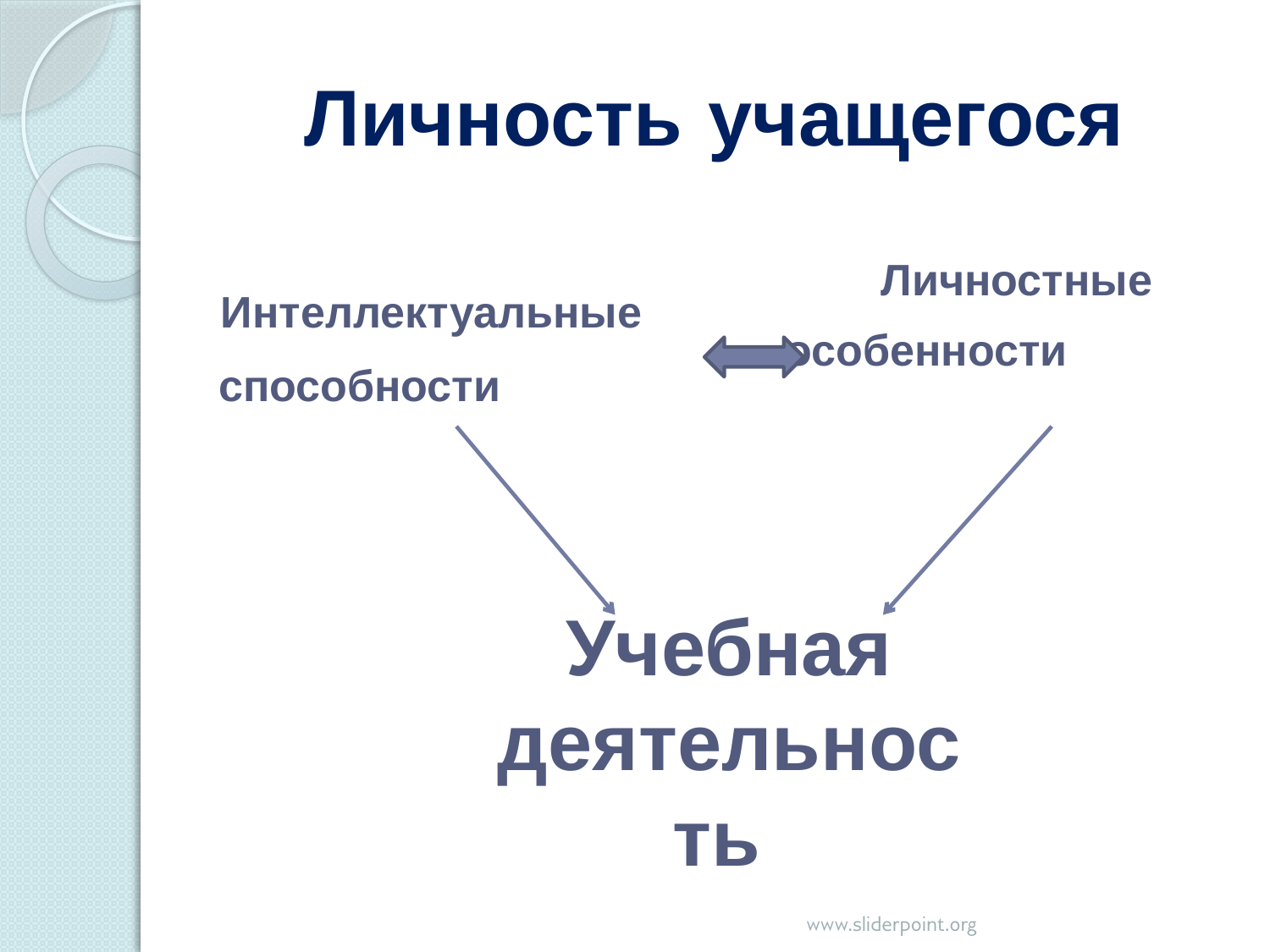

Личность учащегося
Интеллектуальные

 способности
Личностные
особенности

Учебная деятельность
www.sliderpoint.org